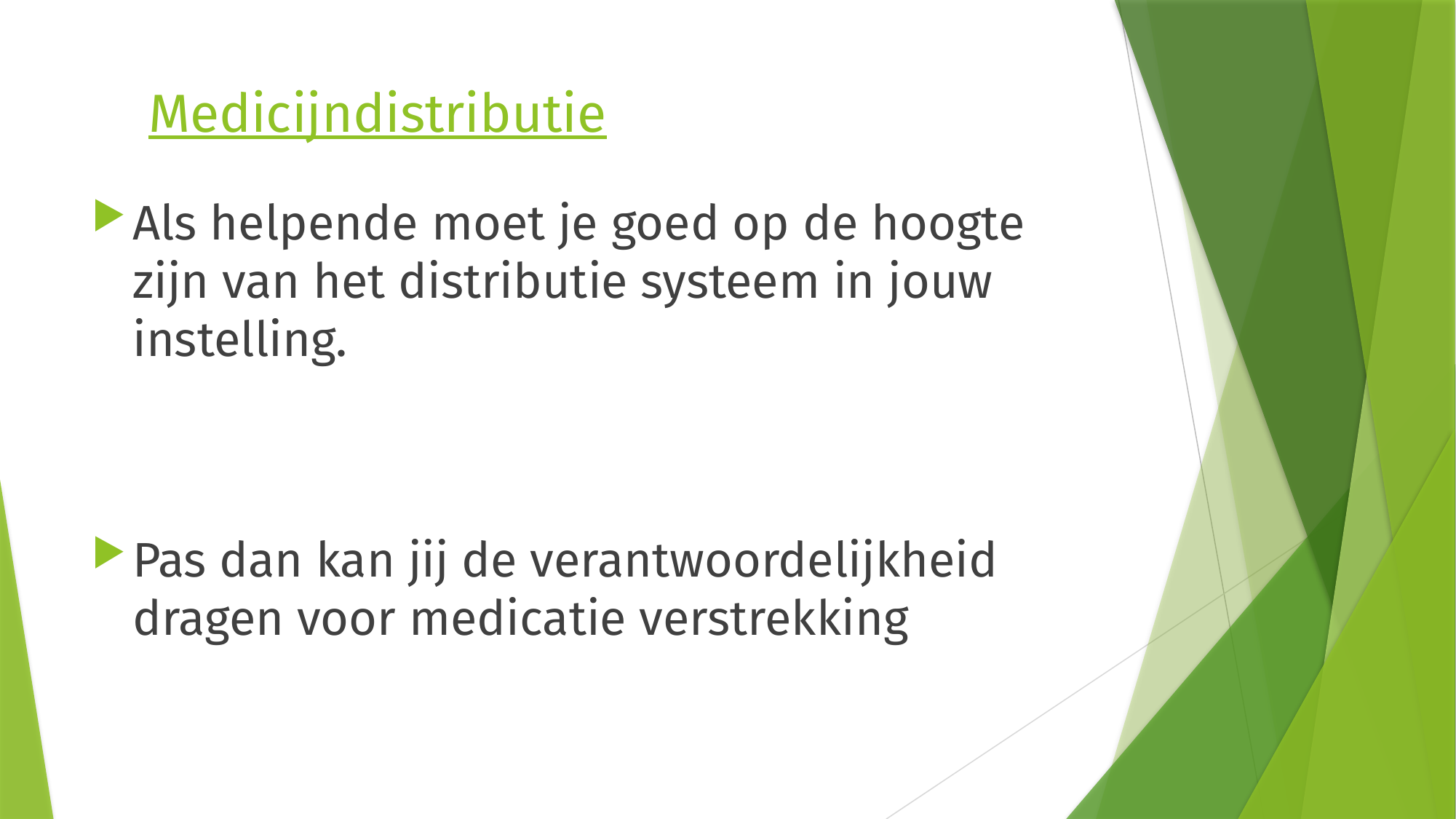

# Medicijndistributie
Als helpende moet je goed op de hoogte zijn van het distributie systeem in jouw instelling.

Pas dan kan jij de verantwoordelijkheid dragen voor medicatie verstrekking